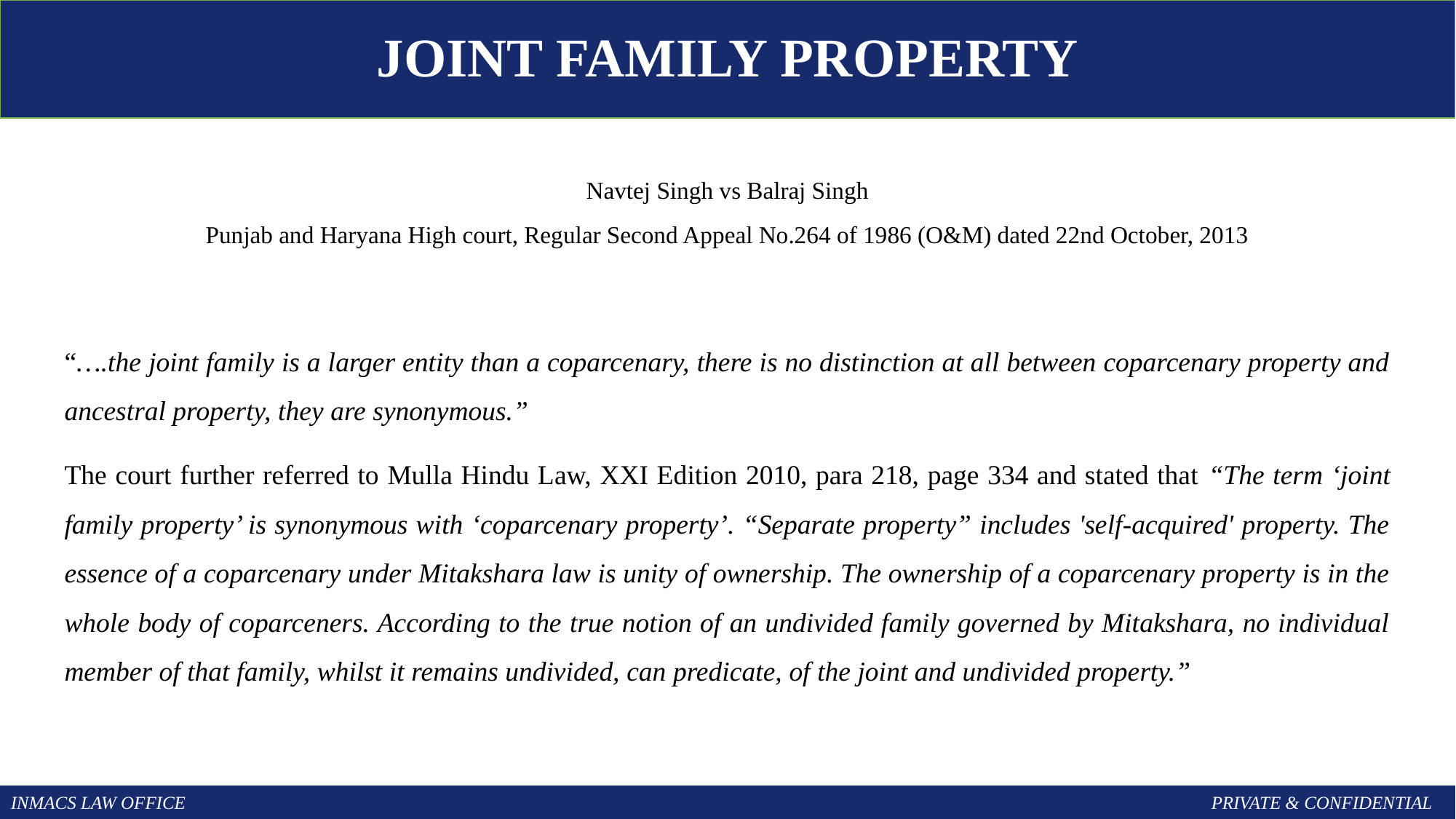

JOINT FAMILY PROPERTY
Navtej Singh vs Balraj Singh
Punjab and Haryana High court, Regular Second Appeal No.264 of 1986 (O&M) dated 22nd October, 2013

“….the joint family is a larger entity than a coparcenary, there is no distinction at all between coparcenary property and ancestral property, they are synonymous.”
The court further referred to Mulla Hindu Law, XXI Edition 2010, para 218, page 334 and stated that “The term ‘joint family property’ is synonymous with ‘coparcenary property’. “Separate property” includes 'self-acquired' property. The essence of a coparcenary under Mitakshara law is unity of ownership. The ownership of a coparcenary property is in the whole body of coparceners. According to the true notion of an undivided family governed by Mitakshara, no individual member of that family, whilst it remains undivided, can predicate, of the joint and undivided property.”
INMACS LAW OFFICE										PRIVATE & CONFIDENTIAL